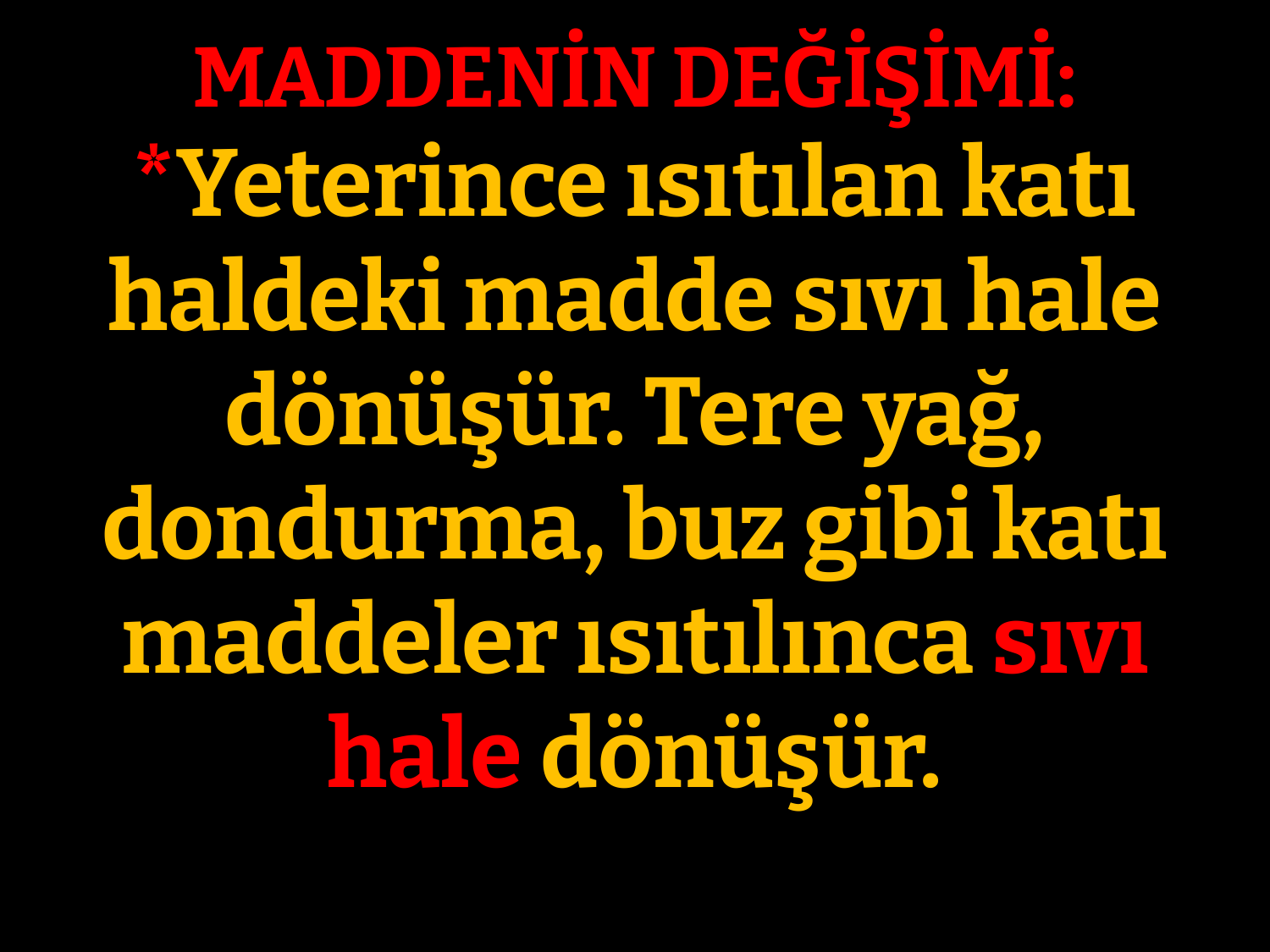

MADDENİN DEĞİŞİMİ:
*Yeterince ısıtılan katı haldeki madde sıvı hale dönüşür. Tere yağ, dondurma, buz gibi katı maddeler ısıtılınca sıvı hale dönüşür.